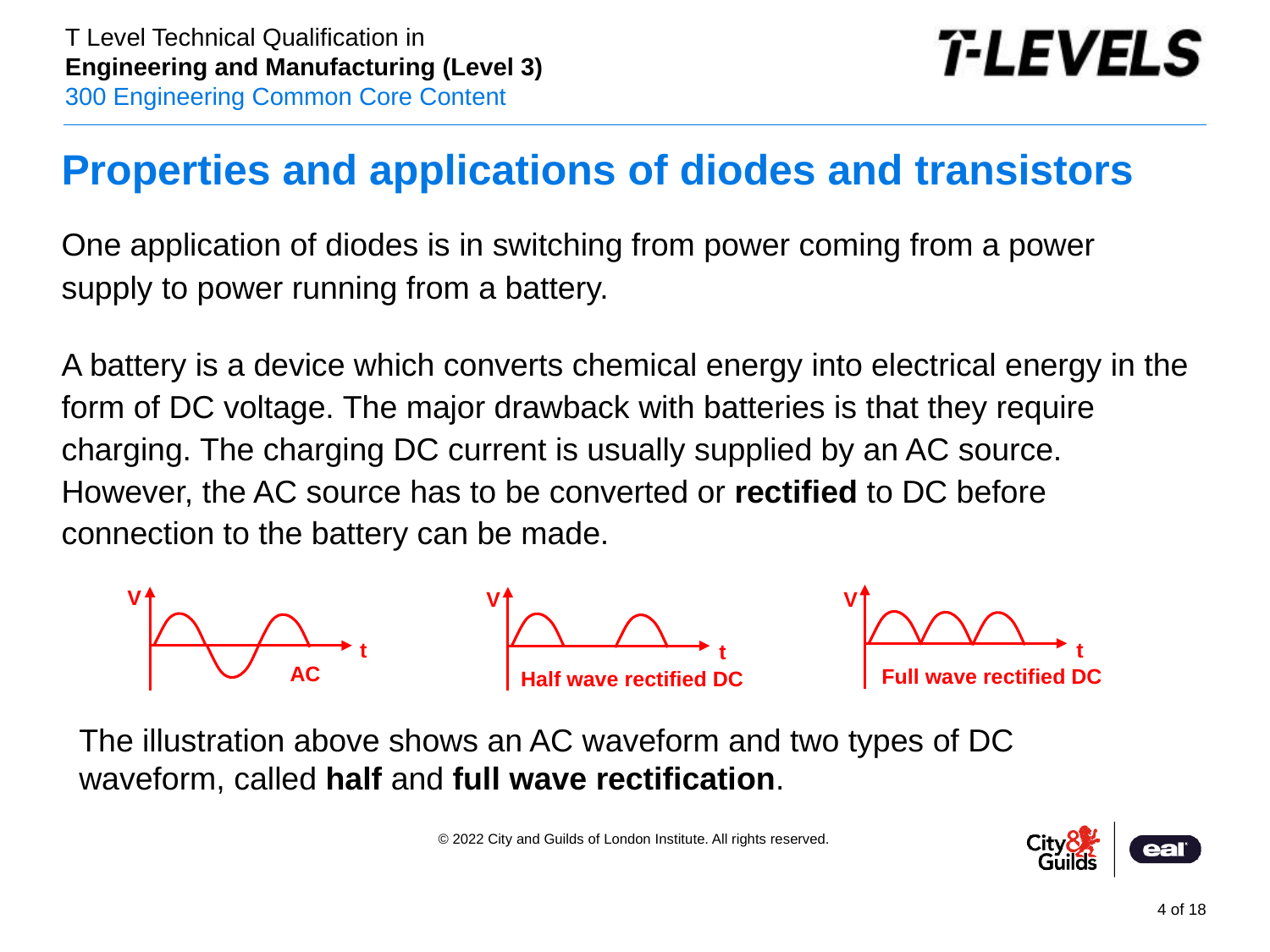

# Properties and applications of diodes and transistors
One application of diodes is in switching from power coming from a power supply to power running from a battery.
A battery is a device which converts chemical energy into electrical energy in the form of DC voltage. The major drawback with batteries is that they require charging. The charging DC current is usually supplied by an AC source. However, the AC source has to be converted or rectified to DC before connection to the battery can be made.
V
V
V

t
t
t

AC
Full wave rectified DC
Half wave rectified DC
The illustration above shows an AC waveform and two types of DC waveform, called half and full wave rectification.